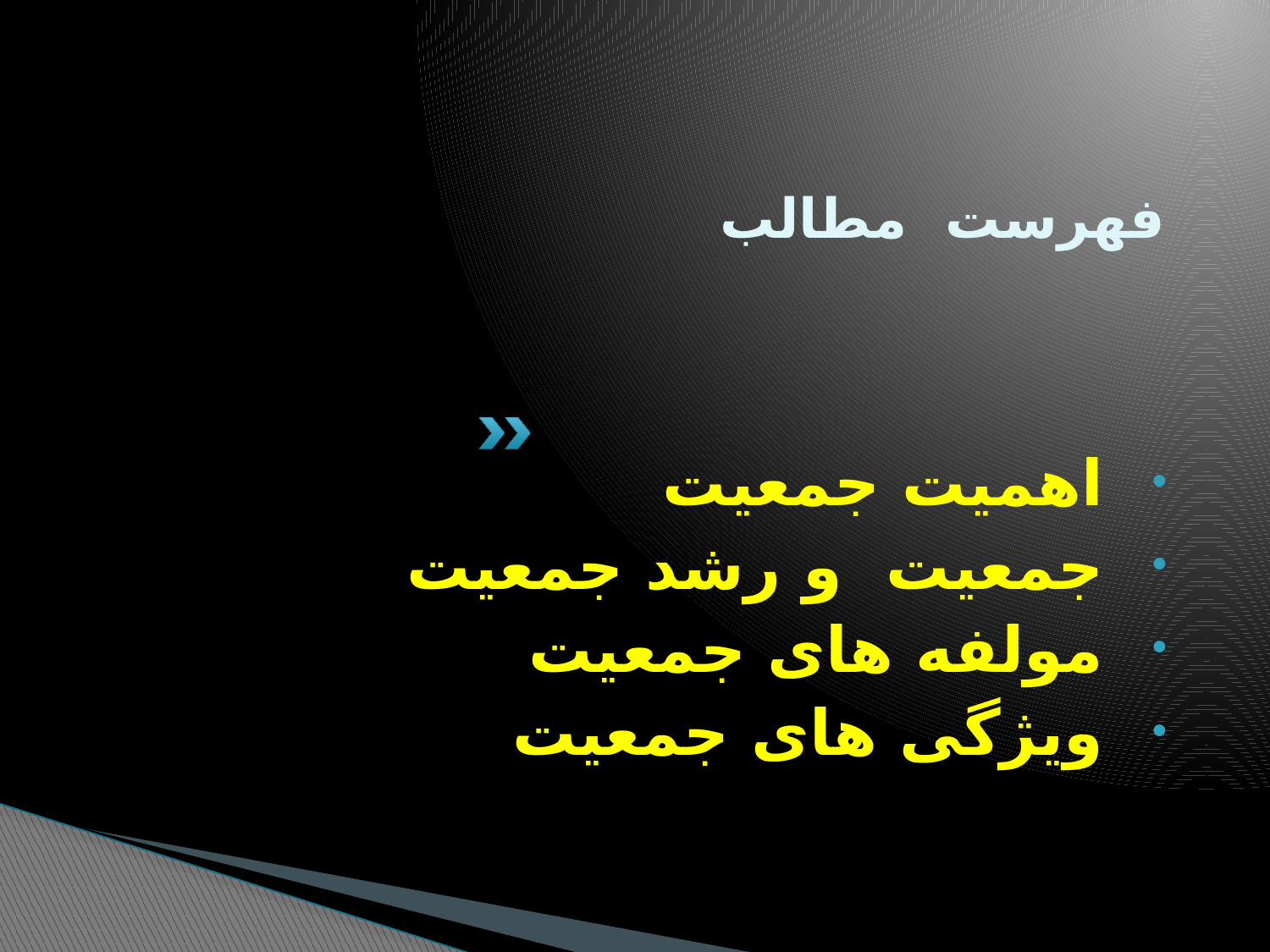

# فهرست  مطالب
اهمیت جمعیت
جمعیت  و رشد جمعیت
مولفه های جمعیت
ویژگی های جمعیت